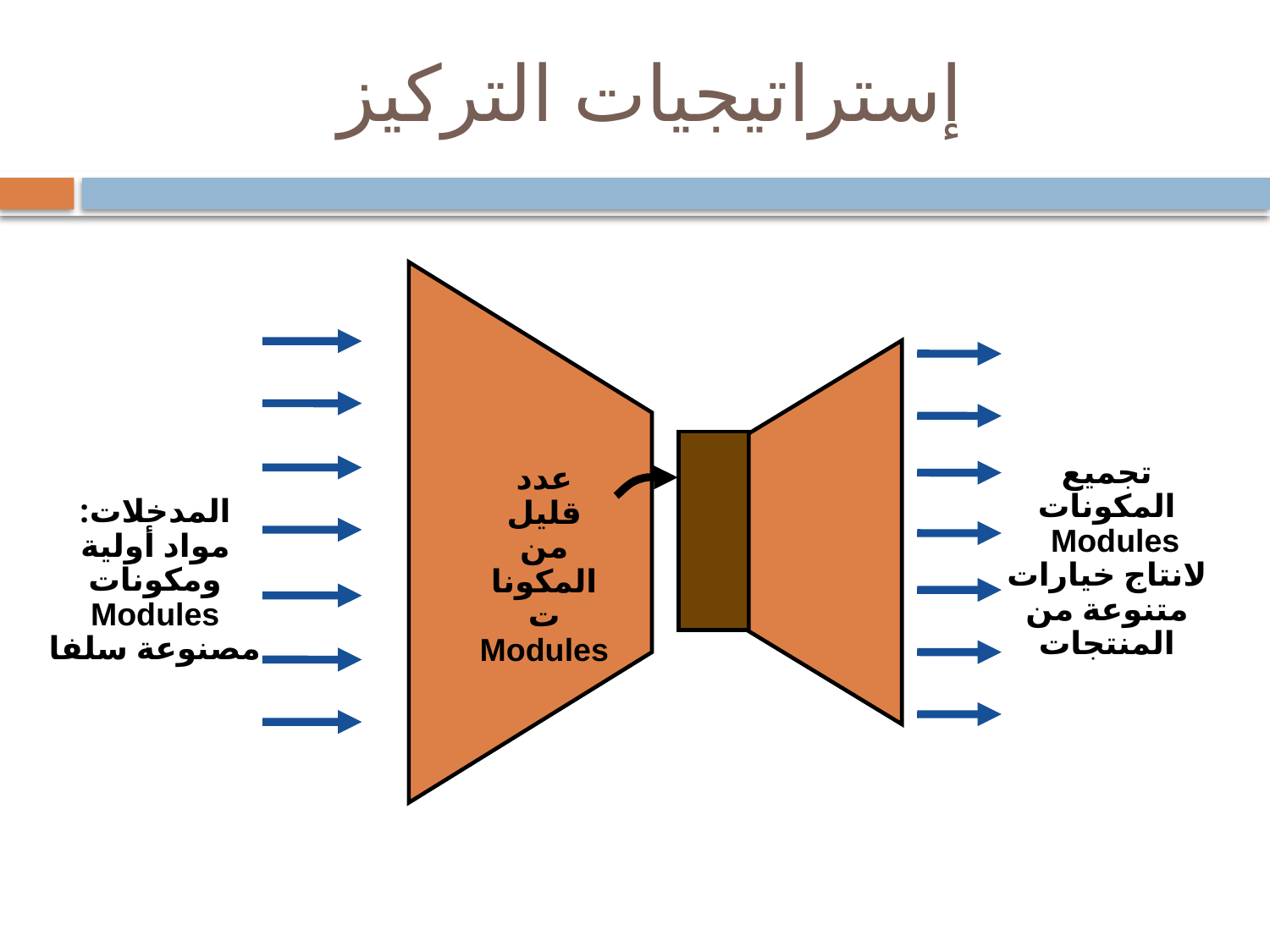

المدخلات: مواد أولية ومكونات Modules مصنوعة سلفا

عدد قليل من المكونات Modules

تجميع المكونات Modules   لانتاج خيارات متنوعة من المنتجات
# إستراتيجيات التركيز